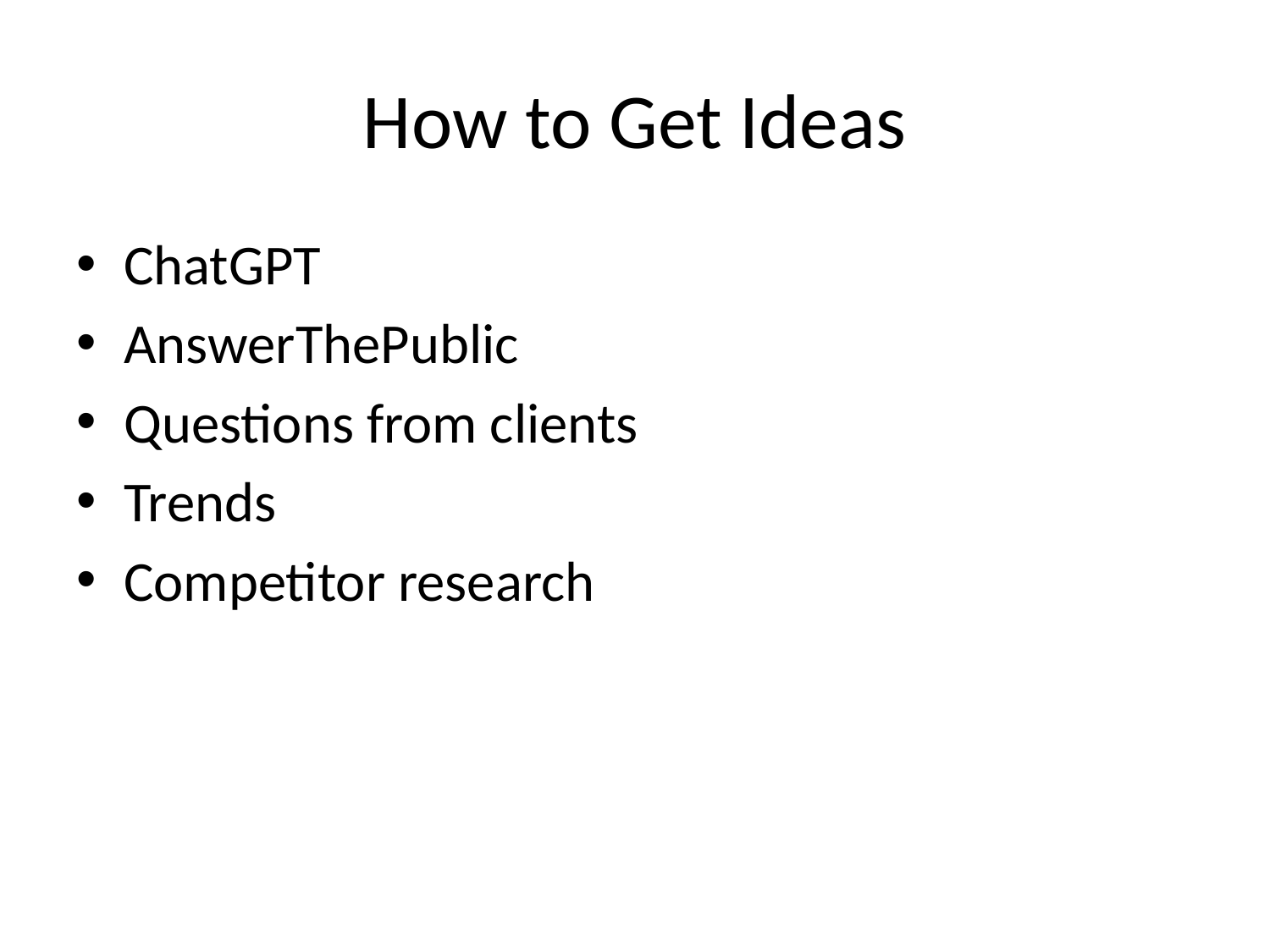

# How to Get Ideas
ChatGPT
AnswerThePublic
Questions from clients
Trends
Competitor research